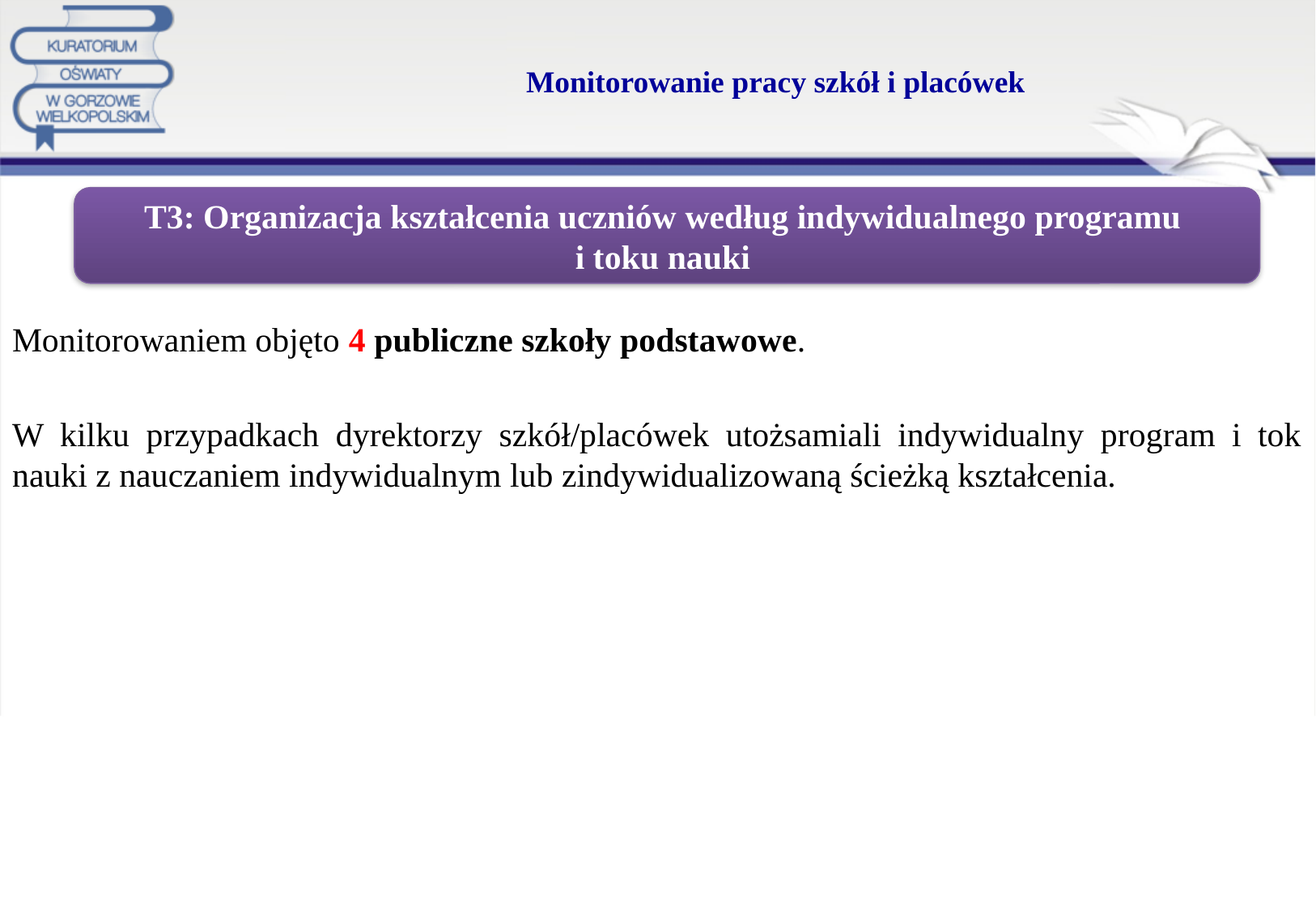

# Monitorowanie pracy szkół i placówek
T3: Organizacja kształcenia uczniów według indywidualnego programu
i toku nauki
Monitorowaniem objęto 4 publiczne szkoły podstawowe.

W kilku przypadkach dyrektorzy szkół/placówek utożsamiali indywidualny program i tok nauki z nauczaniem indywidualnym lub zindywidualizowaną ścieżką kształcenia.